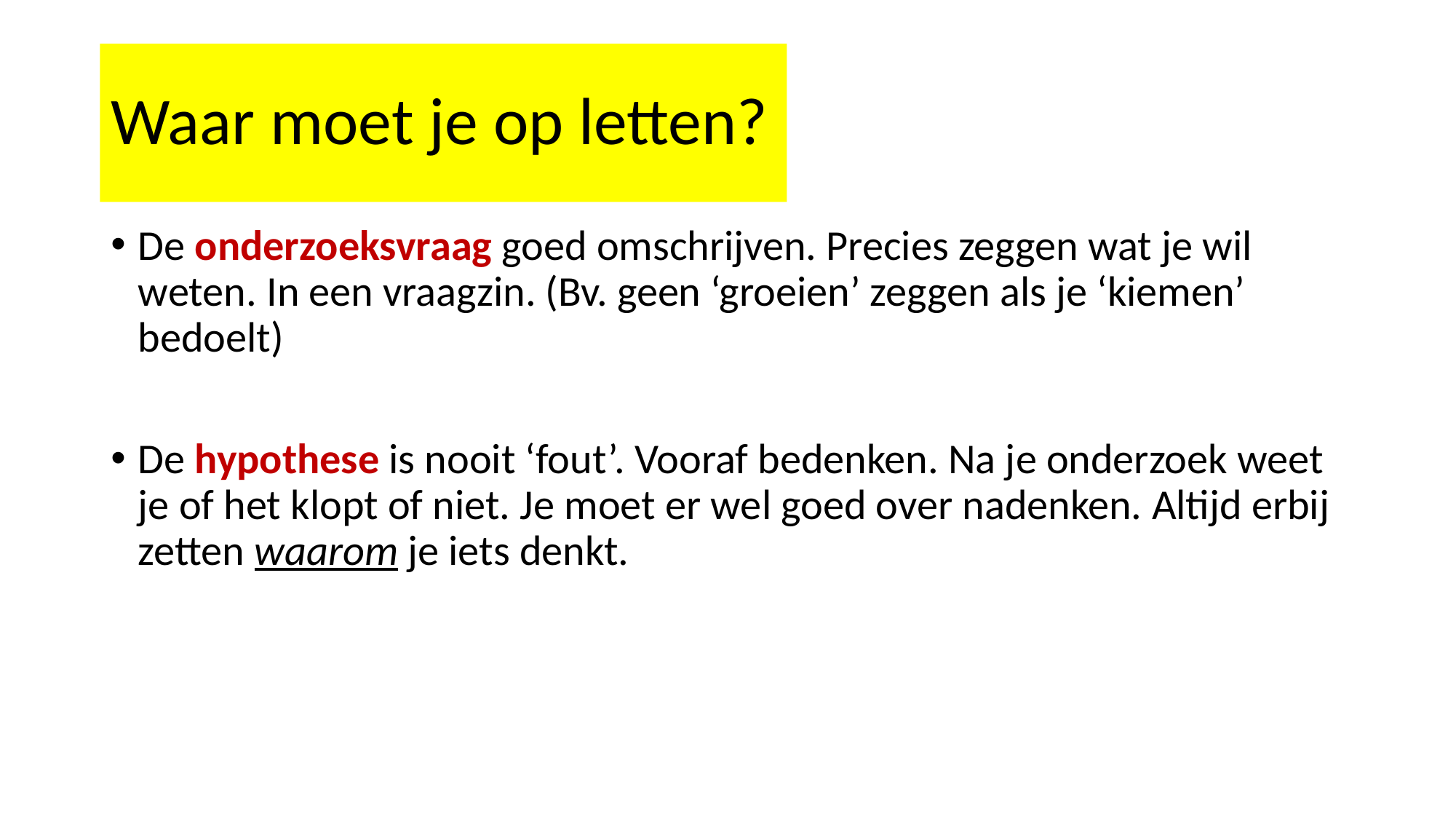

# Waar moet je op letten?
De onderzoeksvraag goed omschrijven. Precies zeggen wat je wil weten. In een vraagzin. (Bv. geen ‘groeien’ zeggen als je ‘kiemen’ bedoelt)

De hypothese is nooit ‘fout’. Vooraf bedenken. Na je onderzoek weet je of het klopt of niet. Je moet er wel goed over nadenken. Altijd erbij zetten waarom je iets denkt.